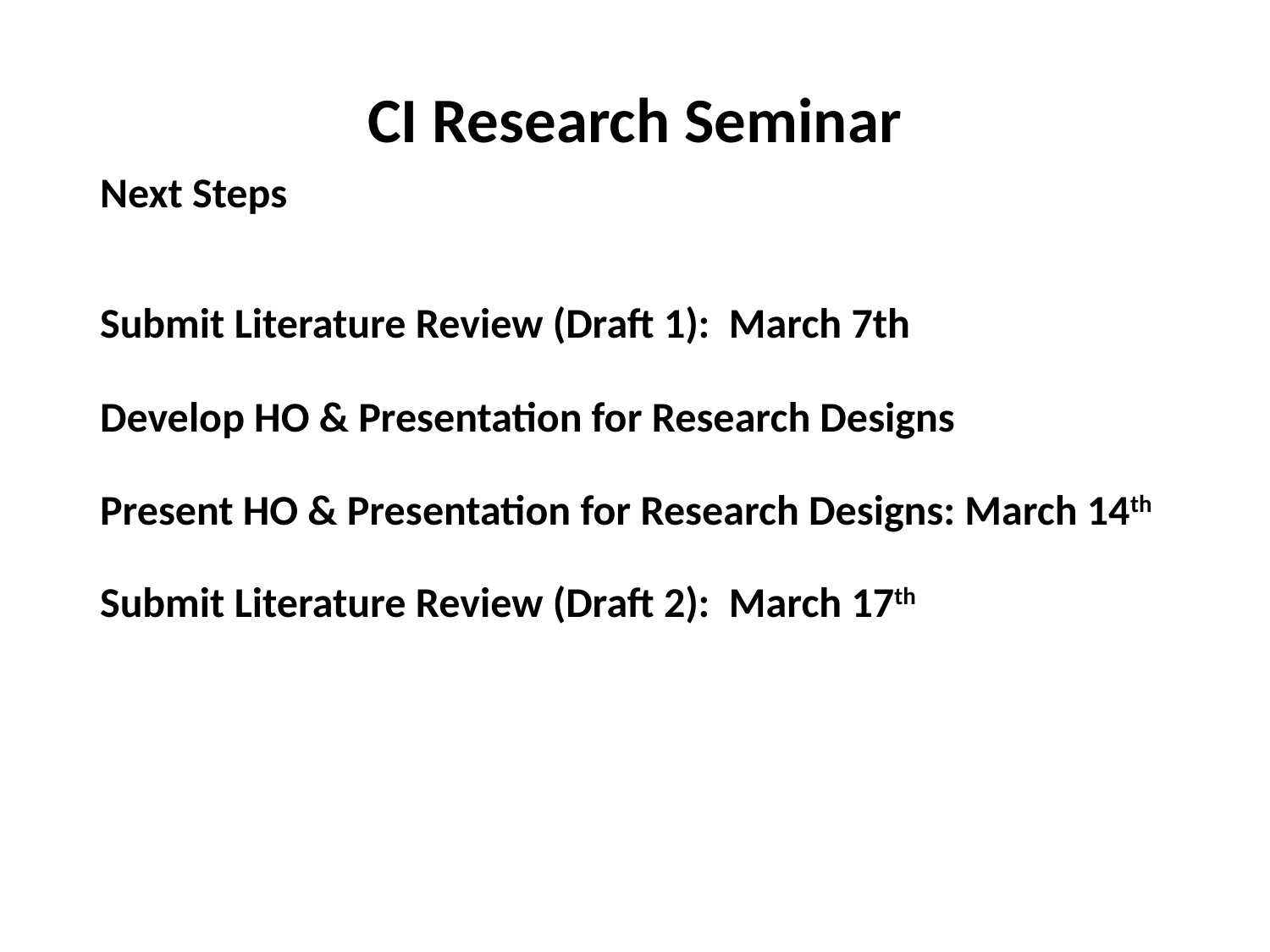

# CI Research Seminar
Next Steps

Submit Literature Review (Draft 1):  March 7th
Develop HO & Presentation for Research Designs
Present HO & Presentation for Research Designs: March 14th
Submit Literature Review (Draft 2):  March 17th